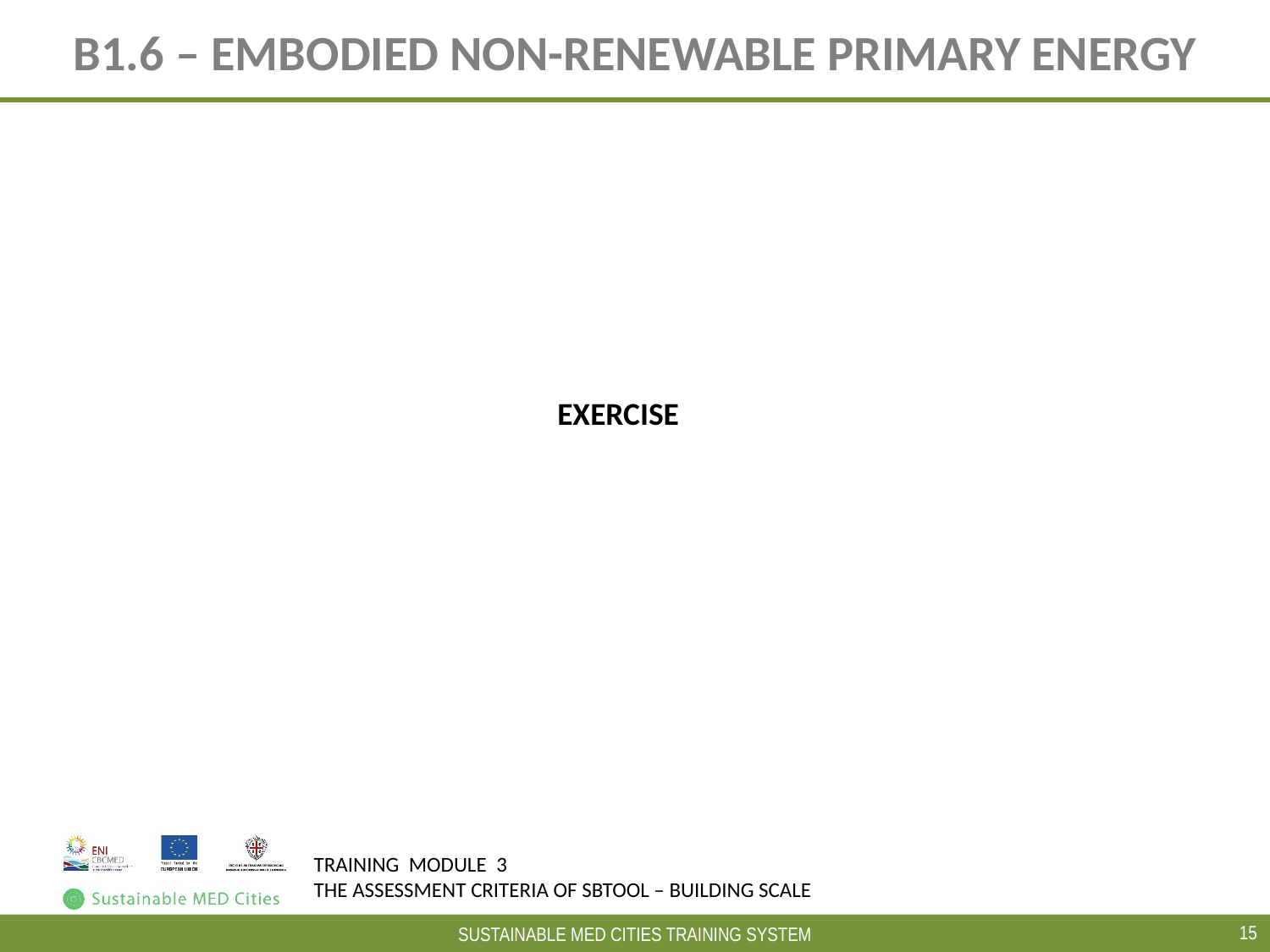

# B1.6 – EMBODIED NON-RENEWABLE PRIMARY ENERGY

EXERCISE

15